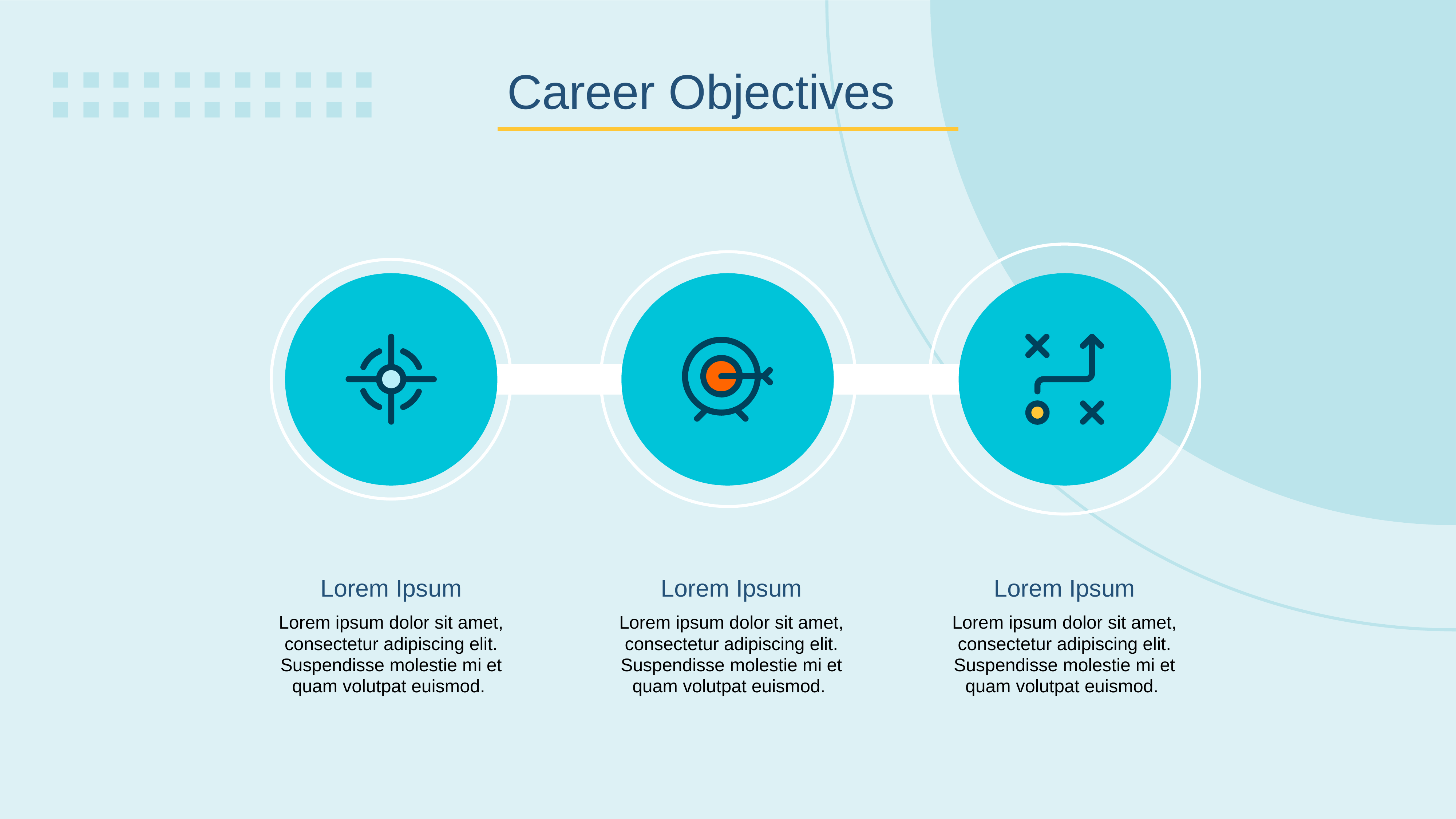

Career Objectives

Lorem Ipsum
Lorem Ipsum
Lorem Ipsum
Lorem ipsum dolor sit amet, consectetur adipiscing elit. Suspendisse molestie mi et quam volutpat euismod.
Lorem ipsum dolor sit amet, consectetur adipiscing elit. Suspendisse molestie mi et quam volutpat euismod.
Lorem ipsum dolor sit amet, consectetur adipiscing elit. Suspendisse molestie mi et quam volutpat euismod.